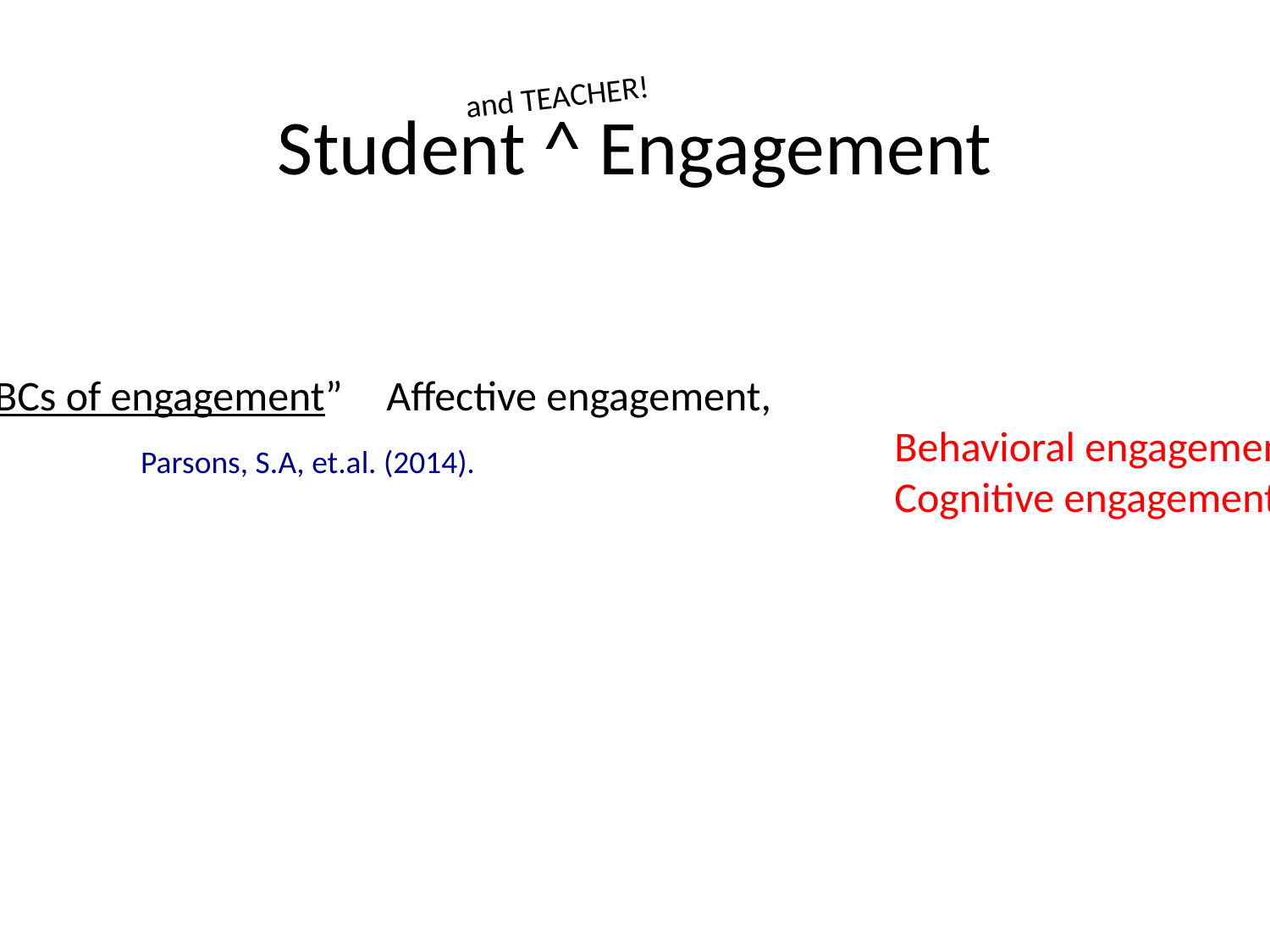

# Student ^ Engagement
and TEACHER!
“The ABCs of engagement”	Affective engagement,
								Behavioral engagement,
								Cognitive engagement.
Parsons, S.A, et.al. (2014).